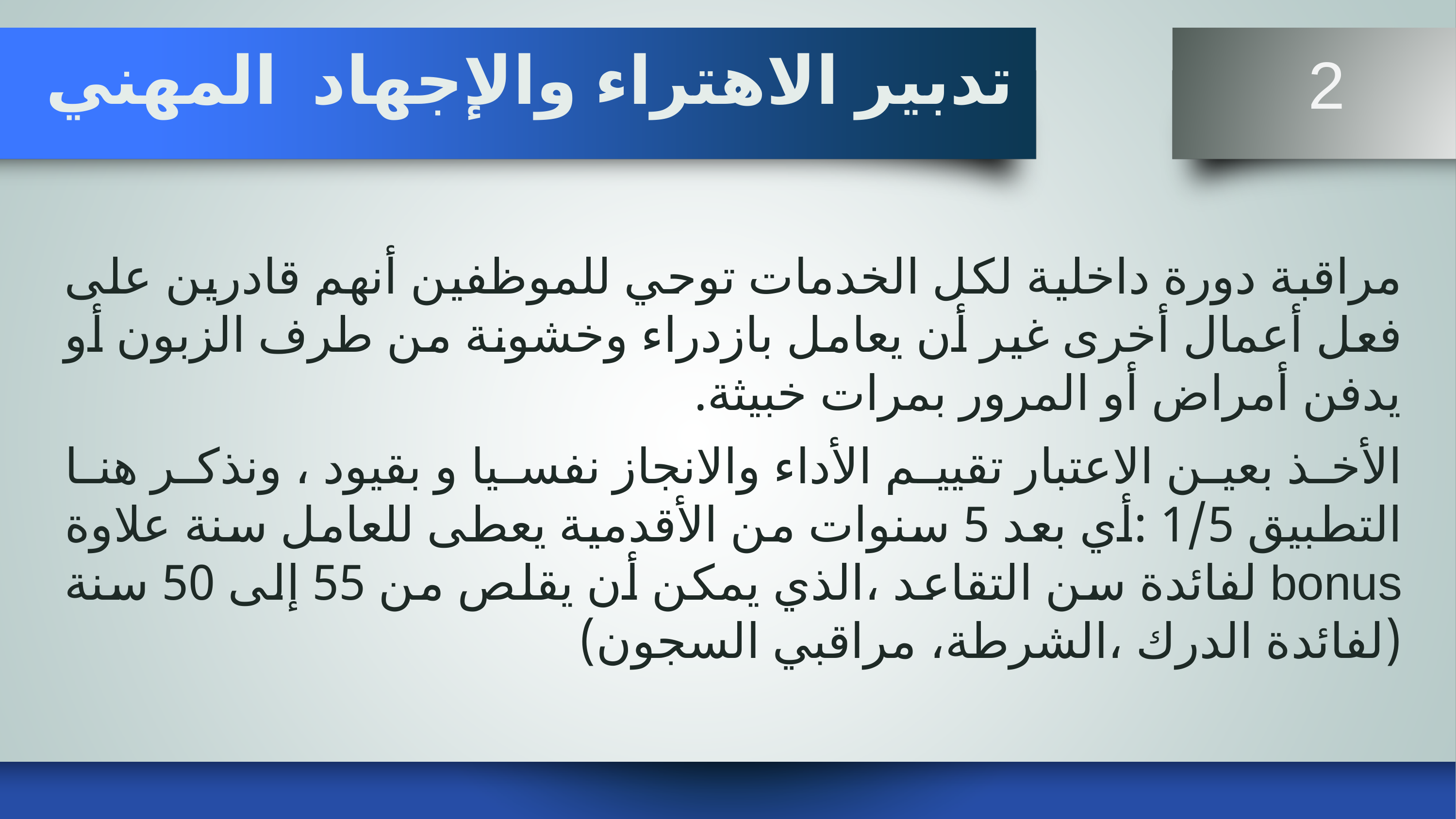

# تدبير الاهتراء والإجهاد  المهني
 2
مراقبة دورة داخلية لكل الخدمات توحي للموظفين أنهم قادرين على فعل أعمال أخرى غير أن يعامل بازدراء وخشونة من طرف الزبون أو يدفن أمراض أو المرور بمرات خبيثة.
الأخذ بعين الاعتبار تقييم الأداء والانجاز نفسيا و بقيود ، ونذكر هنا التطبيق 1/5 :أي بعد 5 سنوات من الأقدمية يعطى للعامل سنة علاوة bonus لفائدة سن التقاعد ،الذي يمكن أن يقلص من 55 إلى 50 سنة (لفائدة الدرك ،الشرطة، مراقبي السجون)